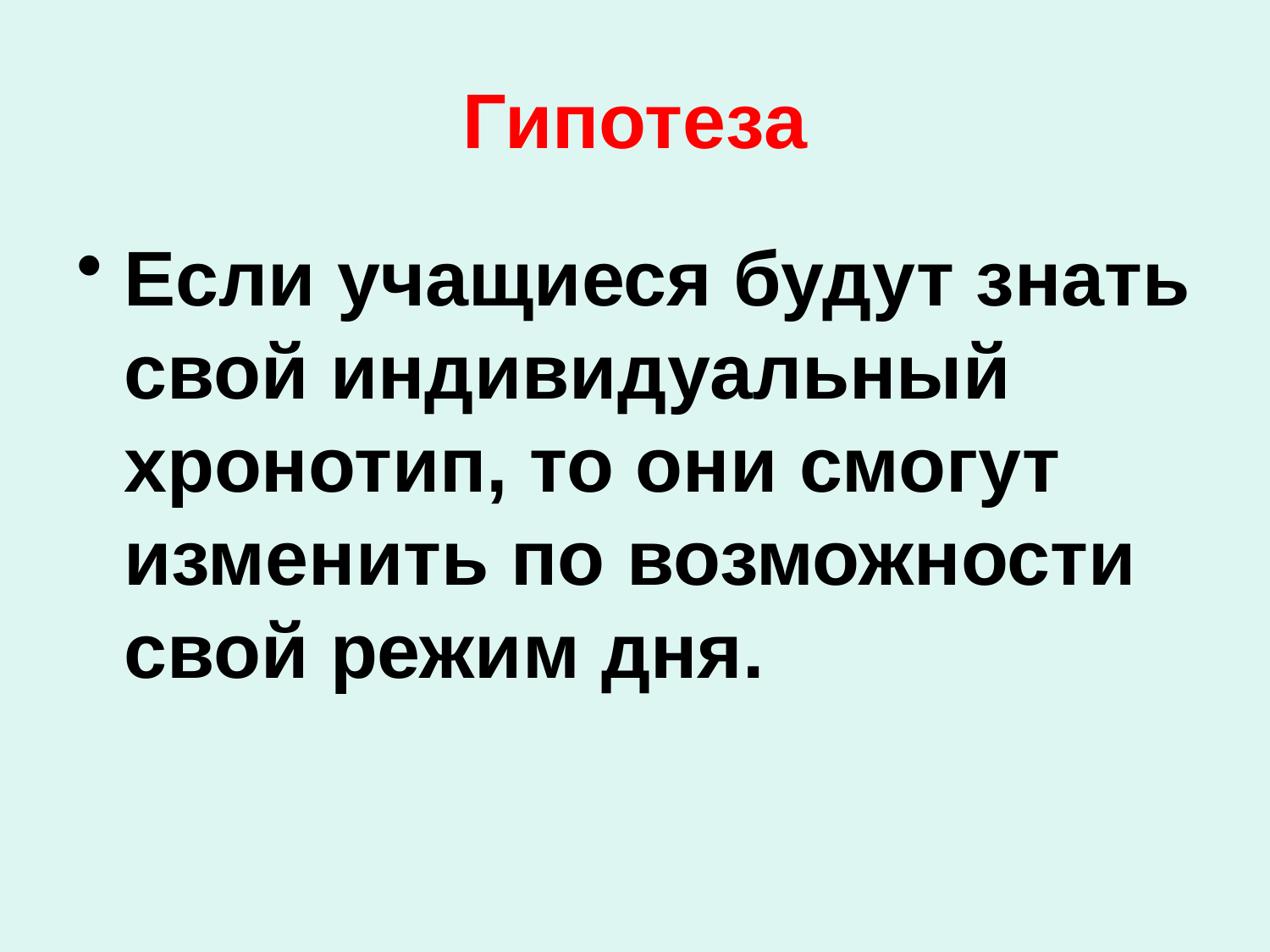

# Гипотеза
Если учащиеся будут знать свой индивидуальный хронотип, то они смогут изменить по возможности свой режим дня.